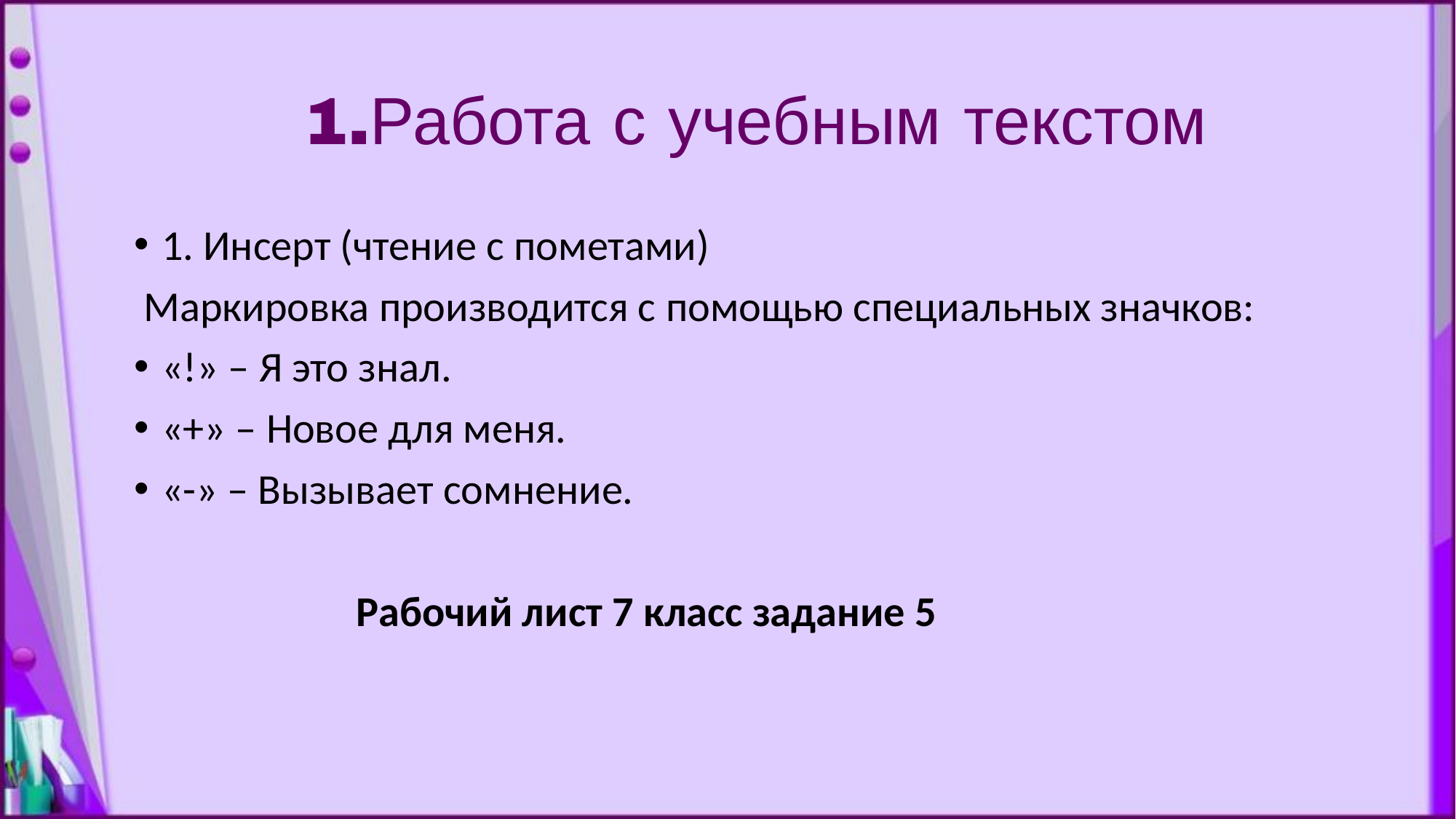

# 1.Работа с учебным текстом
1. Инсерт (чтение с пометами)
 Маркировка производится с помощью специальных значков:
«!» – Я это знал.
«+» – Новое для меня.
«-» – Вызывает сомнение.

                       Рабочий лист 7 класс задание 5